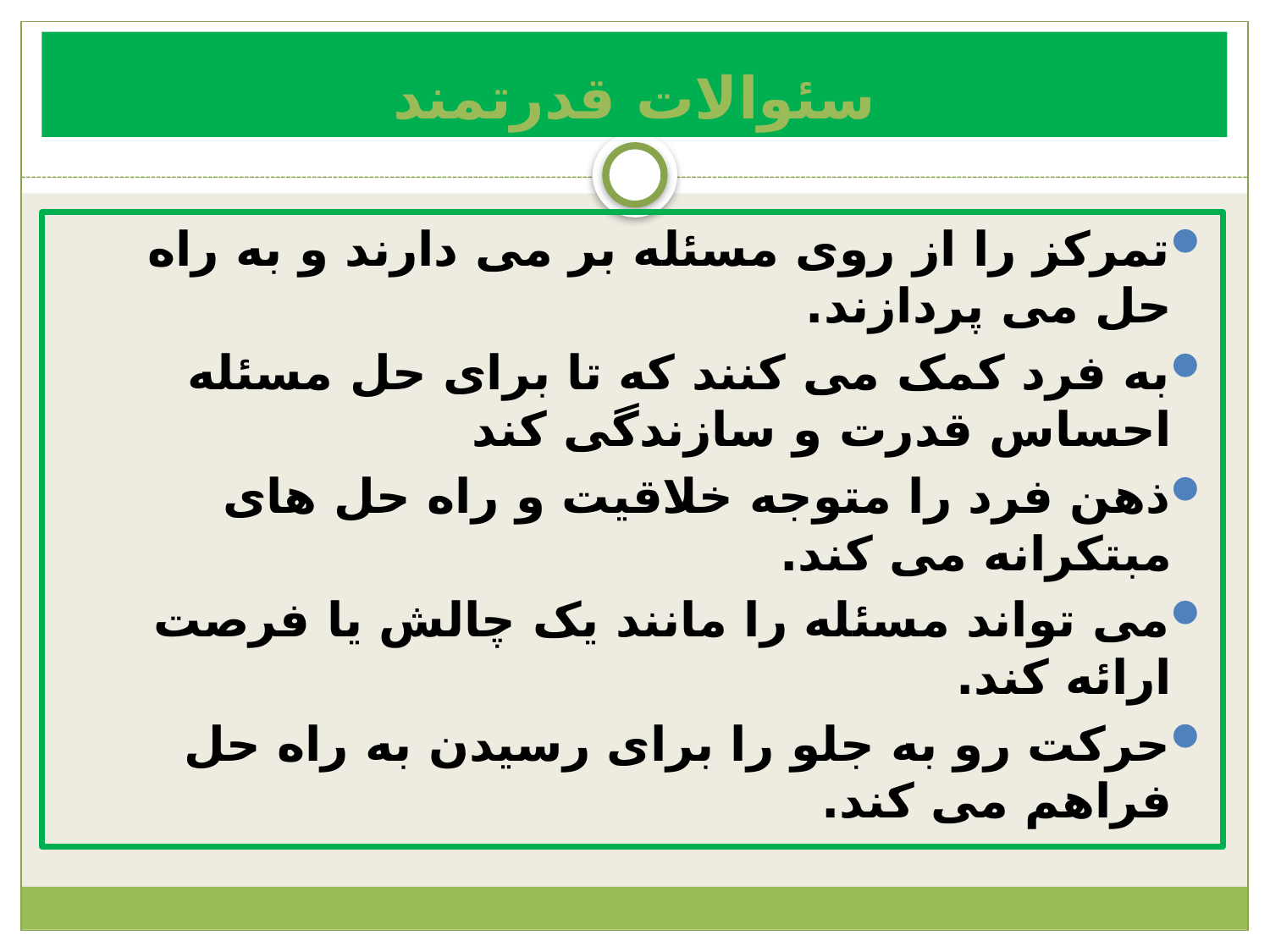

# سئوالات قدرتمند
تمرکز را از روی مسئله بر می دارند و به راه حل می پردازند.
به فرد کمک می کنند که تا برای حل مسئله احساس قدرت و سازندگی کند
ذهن فرد را متوجه خلاقیت و راه حل های مبتکرانه می کند.
می تواند مسئله را مانند یک چالش یا فرصت ارائه کند.
حرکت رو به جلو را برای رسیدن به راه حل فراهم می کند.